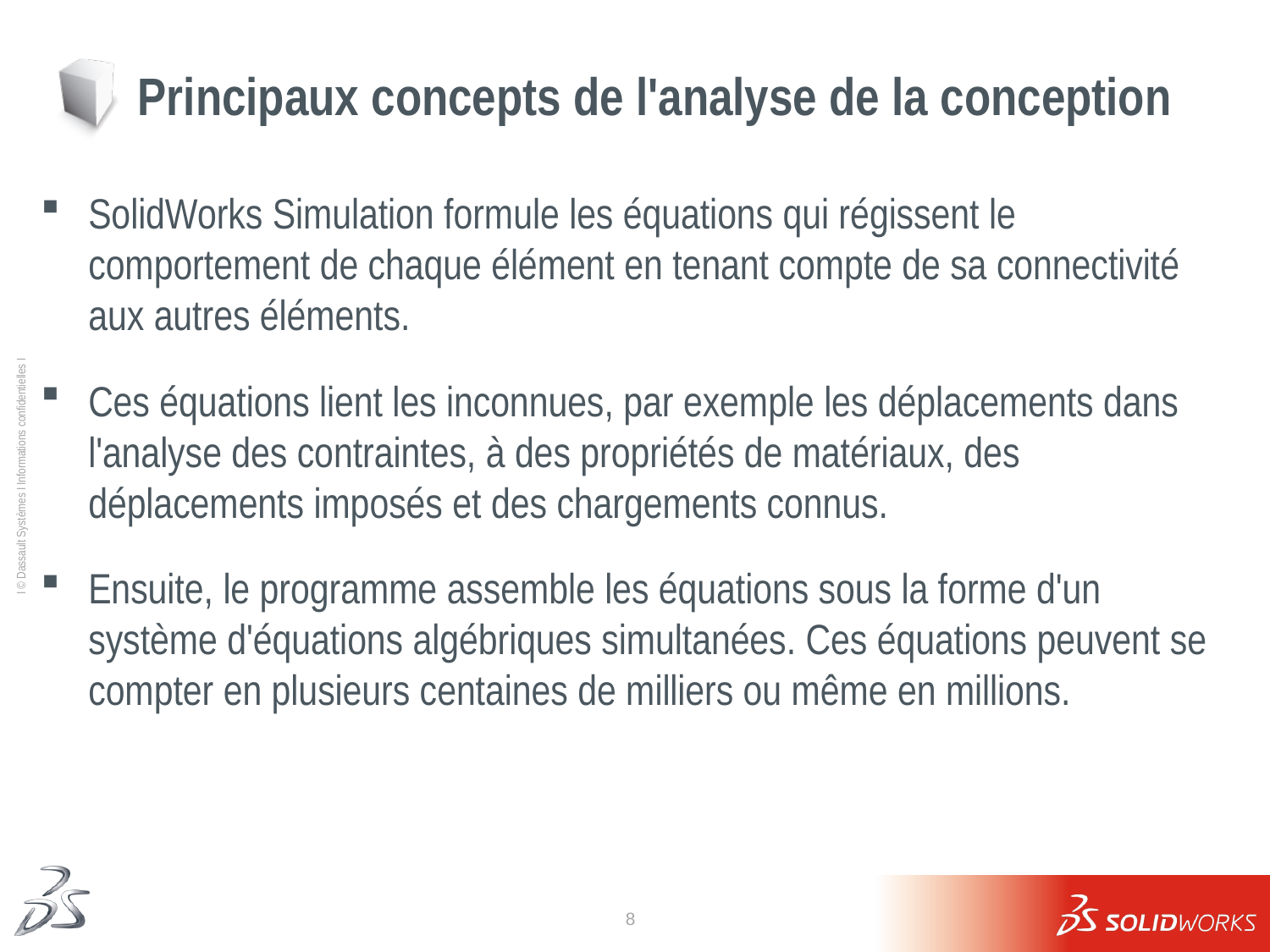

# Principaux concepts de l'analyse de la conception
SolidWorks Simulation formule les équations qui régissent le comportement de chaque élément en tenant compte de sa connectivité aux autres éléments.
Ces équations lient les inconnues, par exemple les déplacements dans l'analyse des contraintes, à des propriétés de matériaux, des déplacements imposés et des chargements connus.
Ensuite, le programme assemble les équations sous la forme d'un système d'équations algébriques simultanées. Ces équations peuvent se compter en plusieurs centaines de milliers ou même en millions.